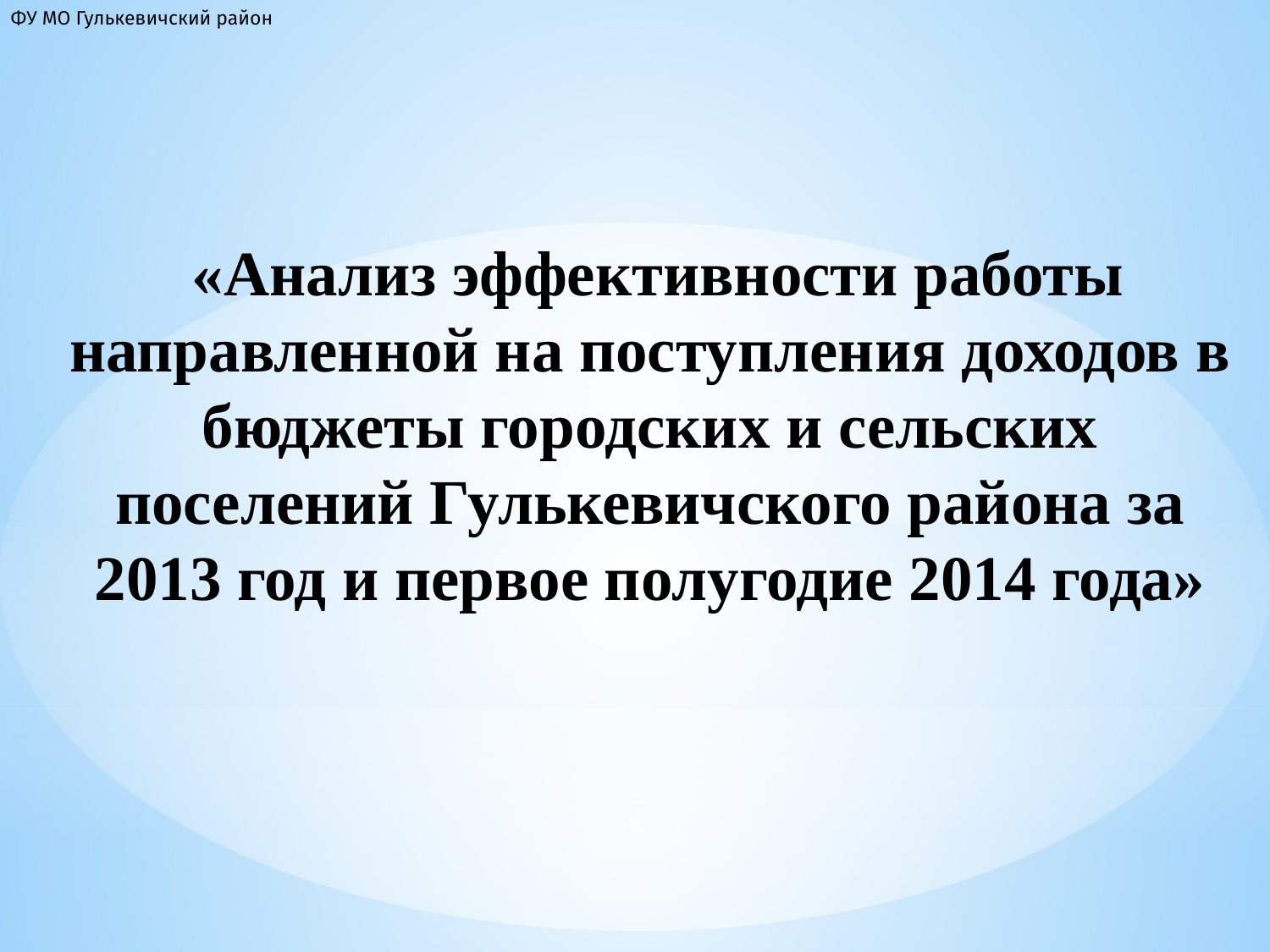

ФУ МО Гулькевичский район
# «Анализ эффективности работы направленной на поступления доходов в бюджеты городских и сельских поселений Гулькевичского района за 2013 год и первое полугодие 2014 года»